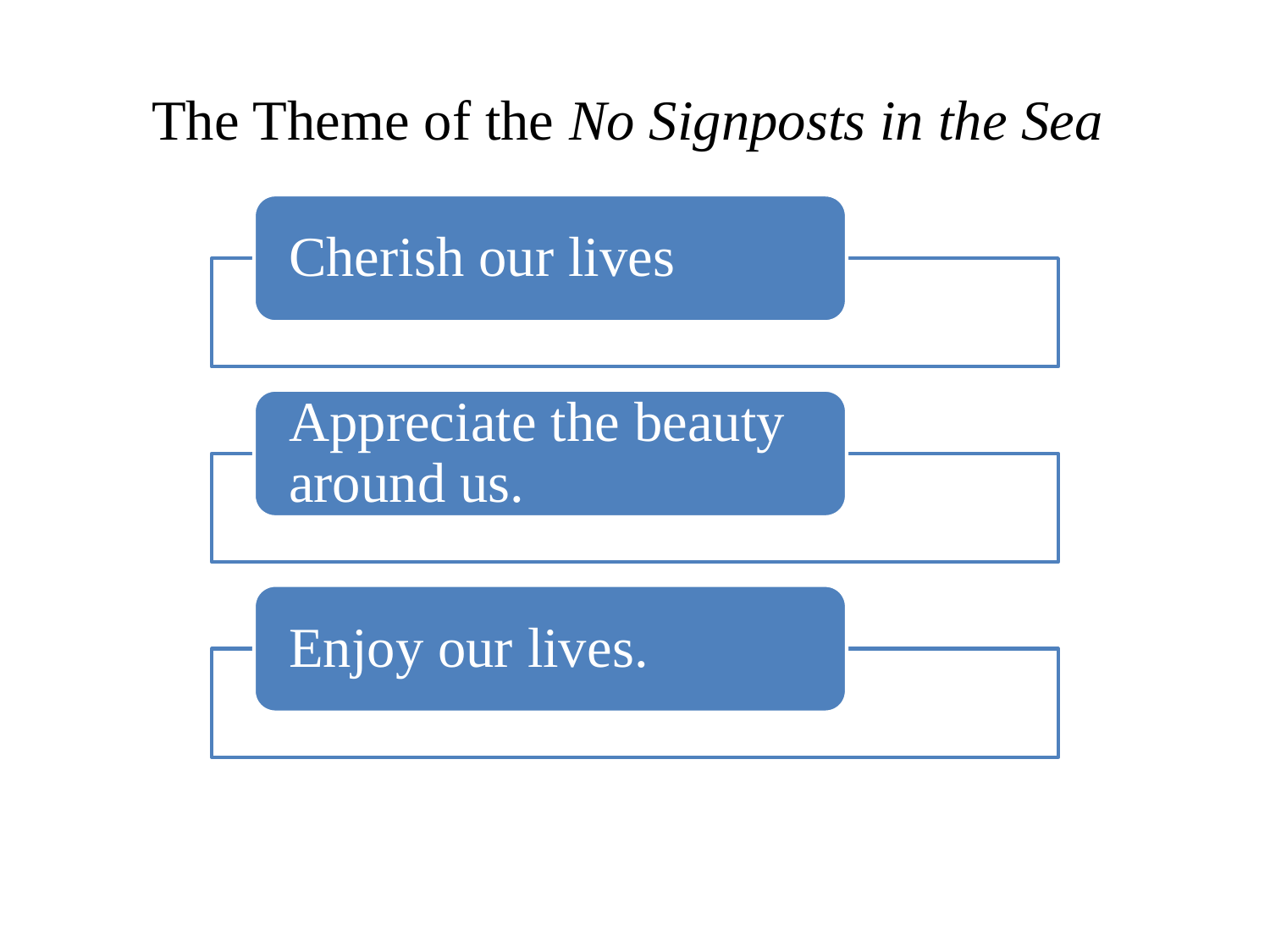

# The Theme of the No Signposts in the Sea
Cherish our lives
Appreciate the beauty around us.
Enjoy our lives.